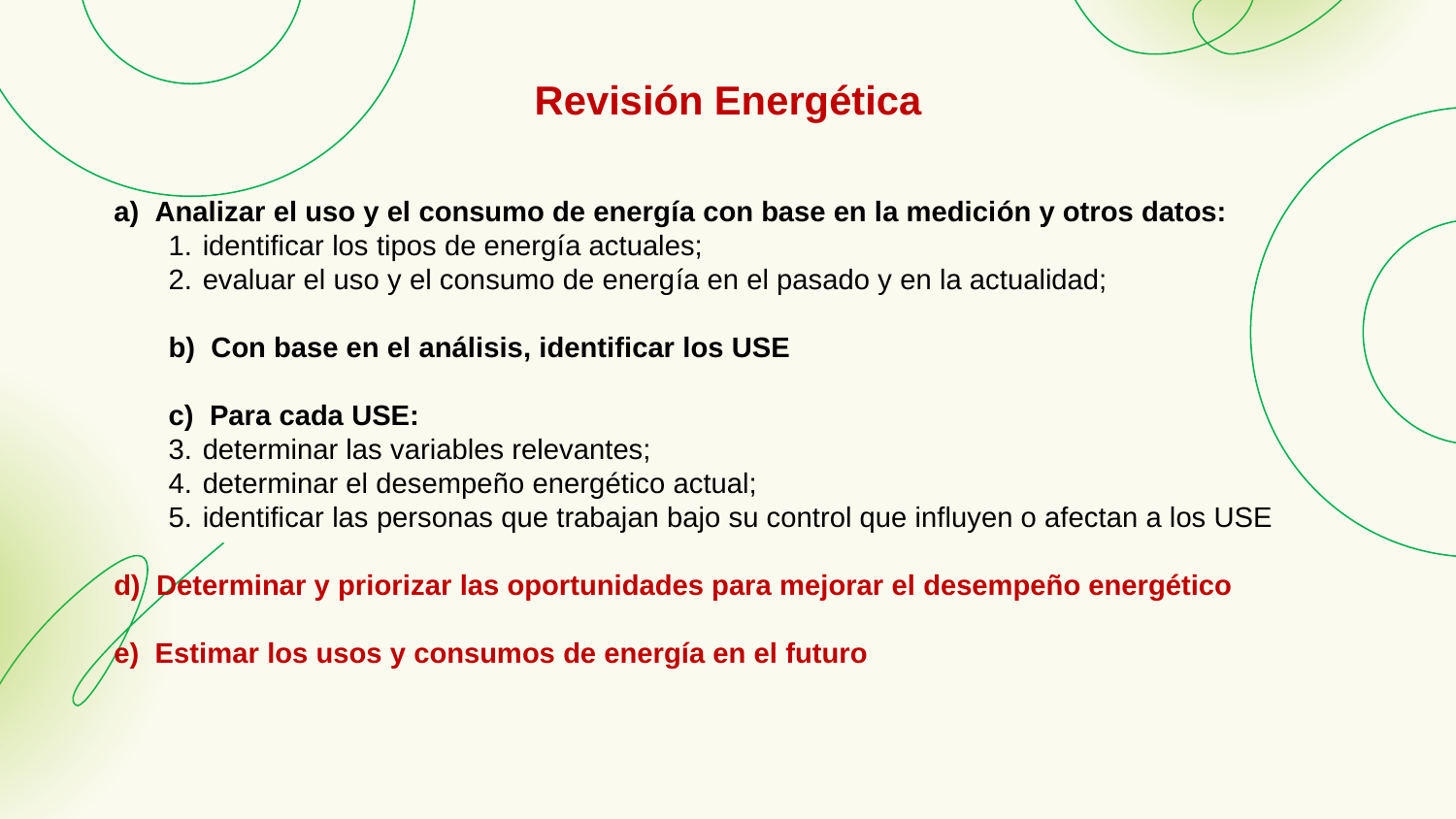

Revisión Energética

a)  Analizar el uso y el consumo de energía con base en la medición y otros datos:
identificar los tipos de energía actuales;
evaluar el uso y el consumo de energía en el pasado y en la actualidad;

b)  Con base en el análisis, identificar los USE

c)  Para cada USE:
determinar las variables relevantes;
determinar el desempeño energético actual;
identificar las personas que trabajan bajo su control que influyen o afectan a los USE

d)  Determinar y priorizar las oportunidades para mejorar el desempeño energético

e)  Estimar los usos y consumos de energía en el futuro